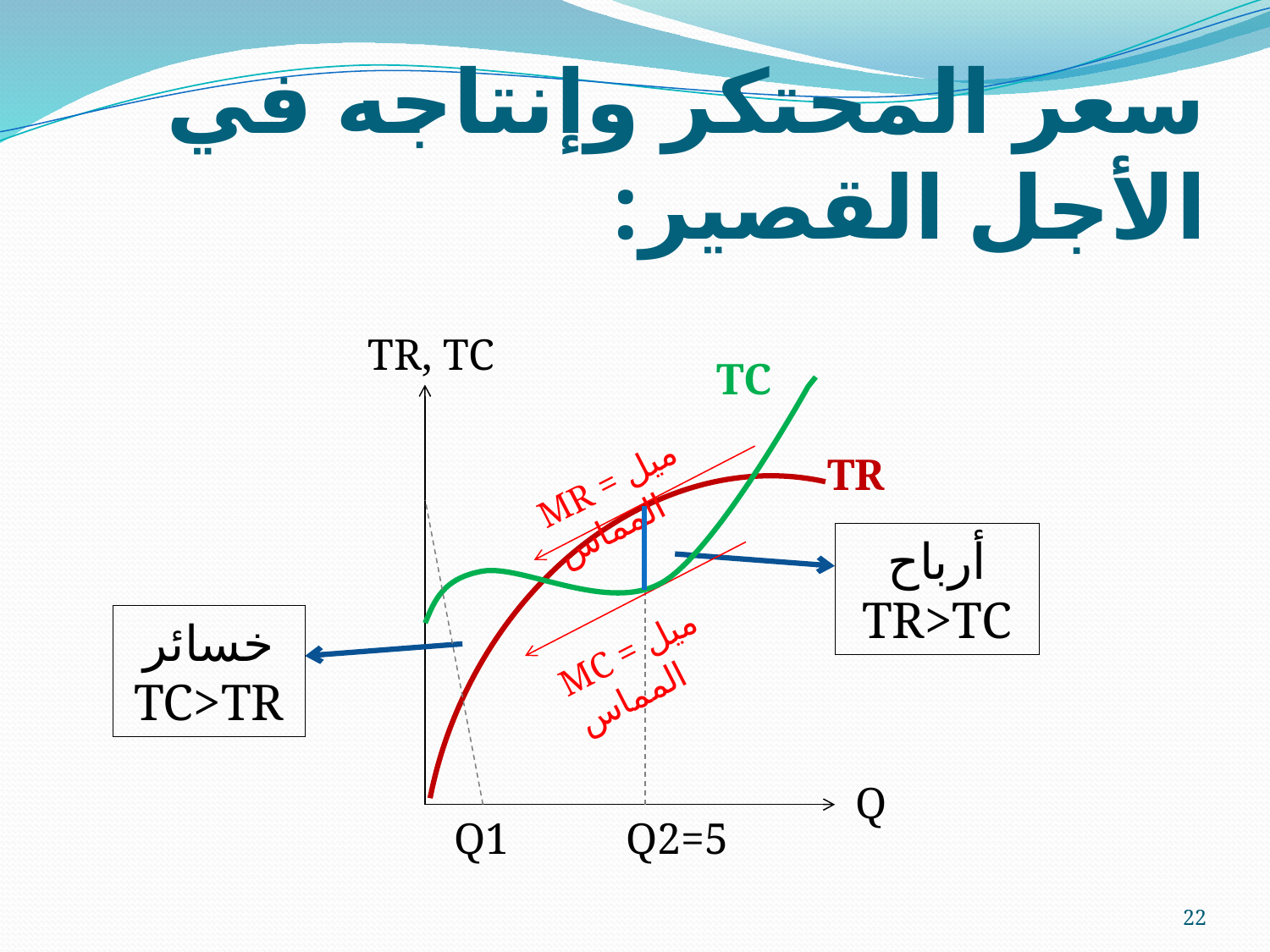

# سعر المحتكر وإنتاجه في الأجل القصير:

TR, TC
TC

MR = ميل المماس
TR
أرباح
TR>TC

MC = ميل المماس
خسائر
TC>TR
Q
Q1
Q2=5
22